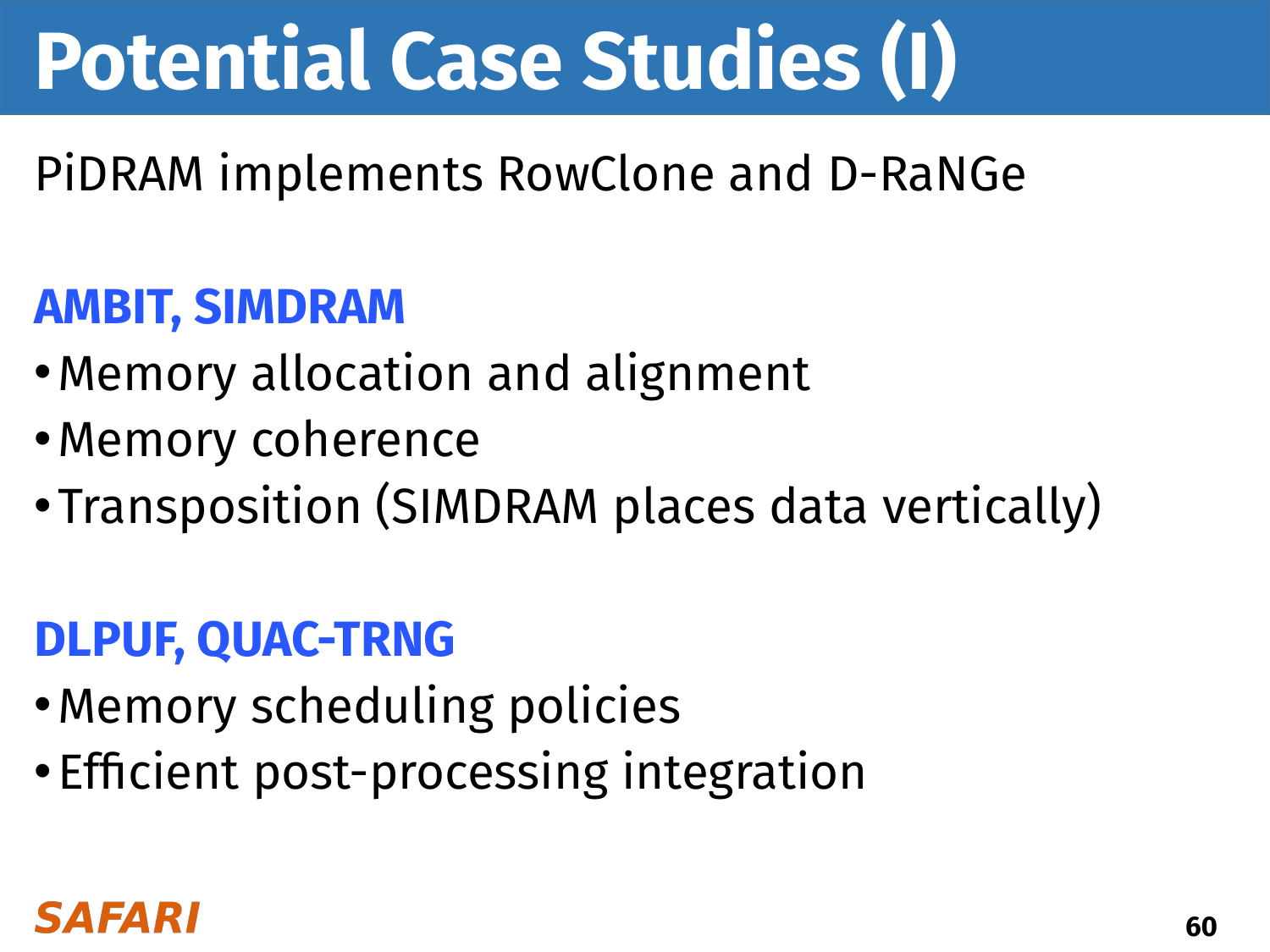

# Potential Case Studies (I)
PiDRAM implements RowClone and D-RaNGe

AMBIT, SIMDRAM
Memory allocation and alignment
Memory coherence
Transposition (SIMDRAM places data vertically)

DLPUF, QUAC-TRNG
Memory scheduling policies
Efficient post-processing integration
60